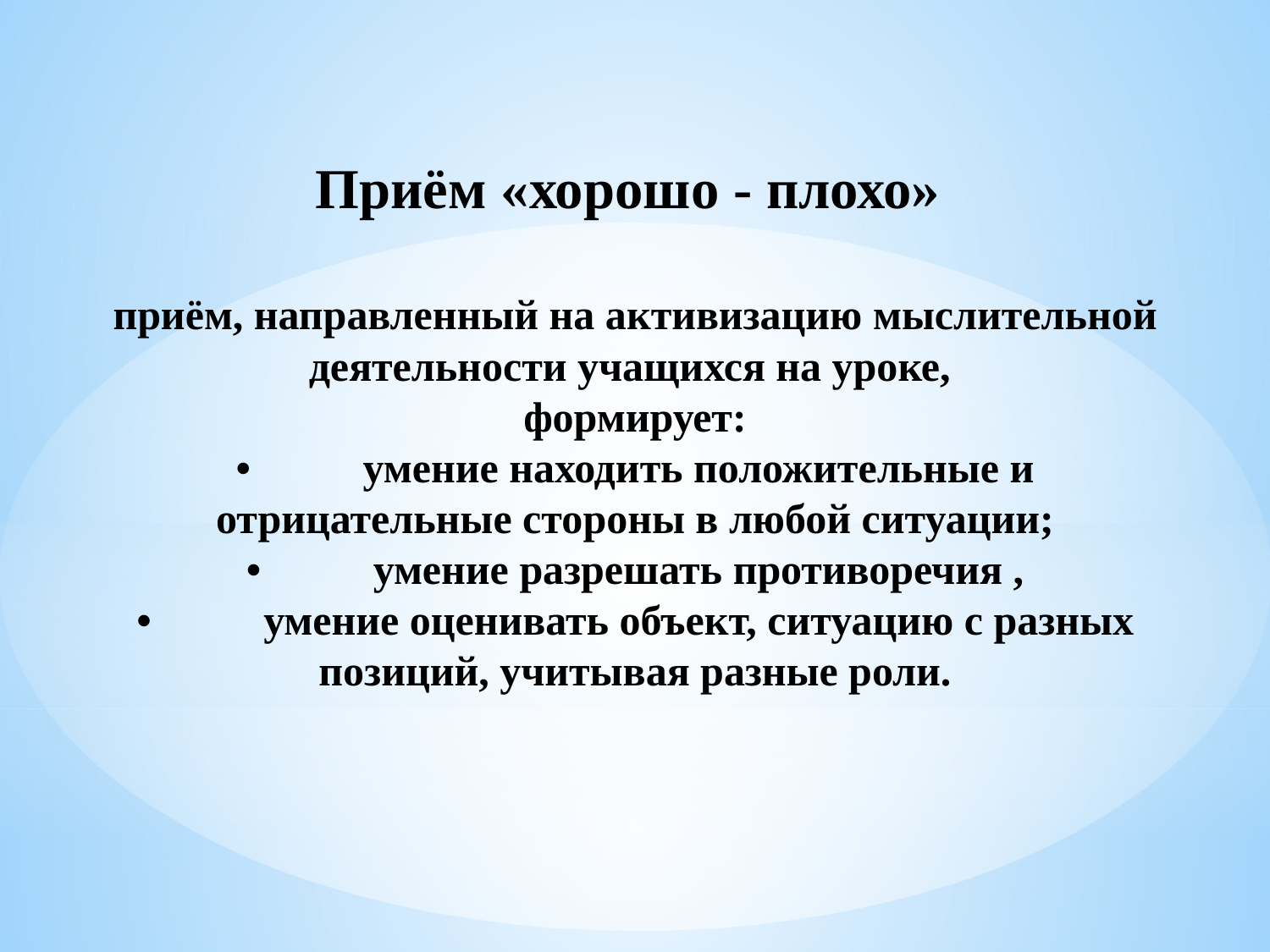

Приём «хорошо - плохо»

приём, направленный на активизацию мыслительной деятельности учащихся на уроке,
формирует:
•	умение находить положительные и отрицательные стороны в любой ситуации;
•	умение разрешать противоречия ,
•	умение оценивать объект, ситуацию с разных позиций, учитывая разные роли.